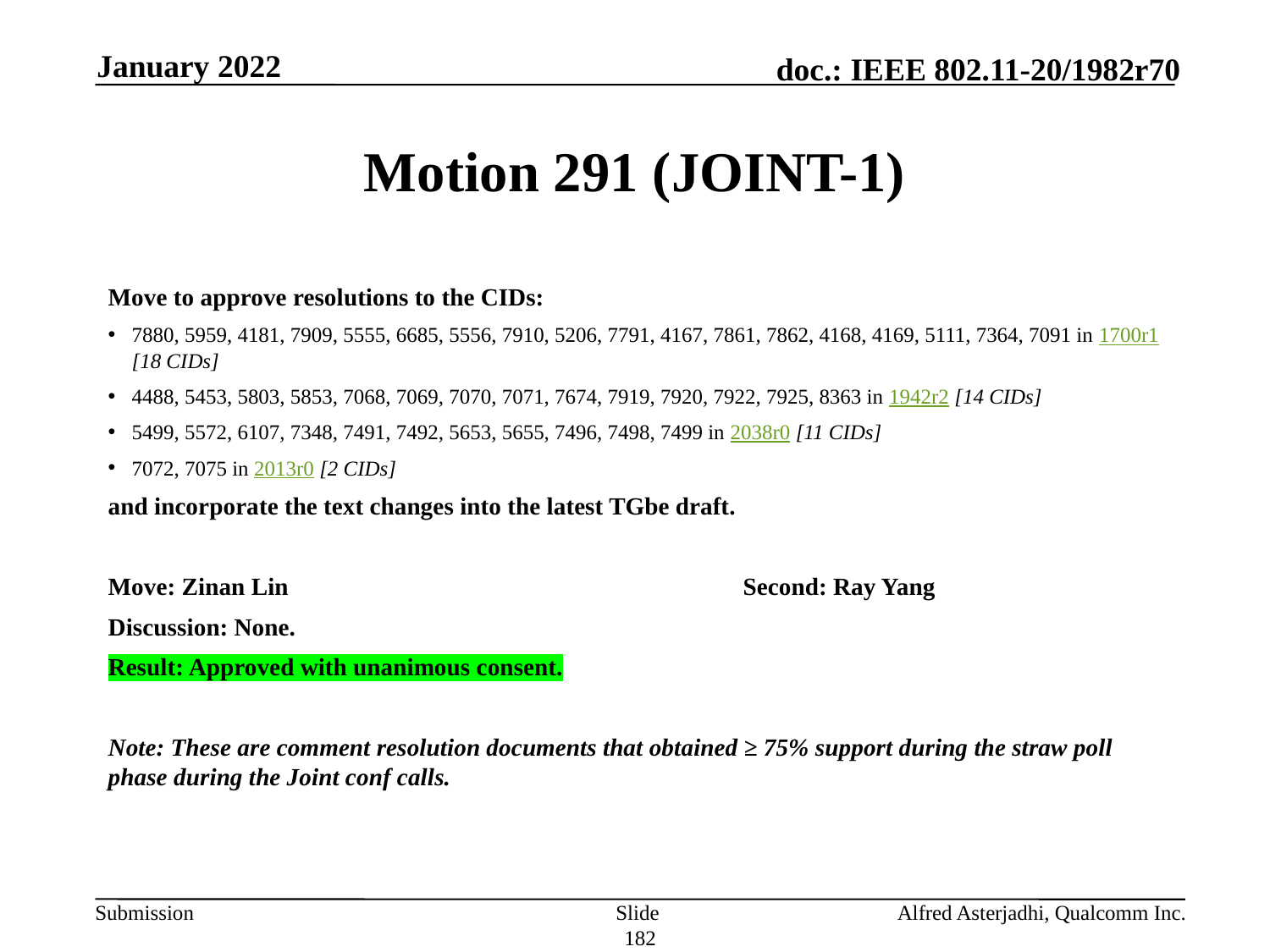

January 2022
# Motion 291 (JOINT-1)
Move to approve resolutions to the CIDs:
7880, 5959, 4181, 7909, 5555, 6685, 5556, 7910, 5206, 7791, 4167, 7861, 7862, 4168, 4169, 5111, 7364, 7091 in 1700r1 [18 CIDs]
4488, 5453, 5803, 5853, 7068, 7069, 7070, 7071, 7674, 7919, 7920, 7922, 7925, 8363 in 1942r2 [14 CIDs]
5499, 5572, 6107, 7348, 7491, 7492, 5653, 5655, 7496, 7498, 7499 in 2038r0 [11 CIDs]
7072, 7075 in 2013r0 [2 CIDs]
and incorporate the text changes into the latest TGbe draft.

Move: Zinan Lin				Second: Ray Yang
Discussion: None.
Result: Approved with unanimous consent.

Note: These are comment resolution documents that obtained ≥ 75% support during the straw poll phase during the Joint conf calls.

Slide 182
Alfred Asterjadhi, Qualcomm Inc.